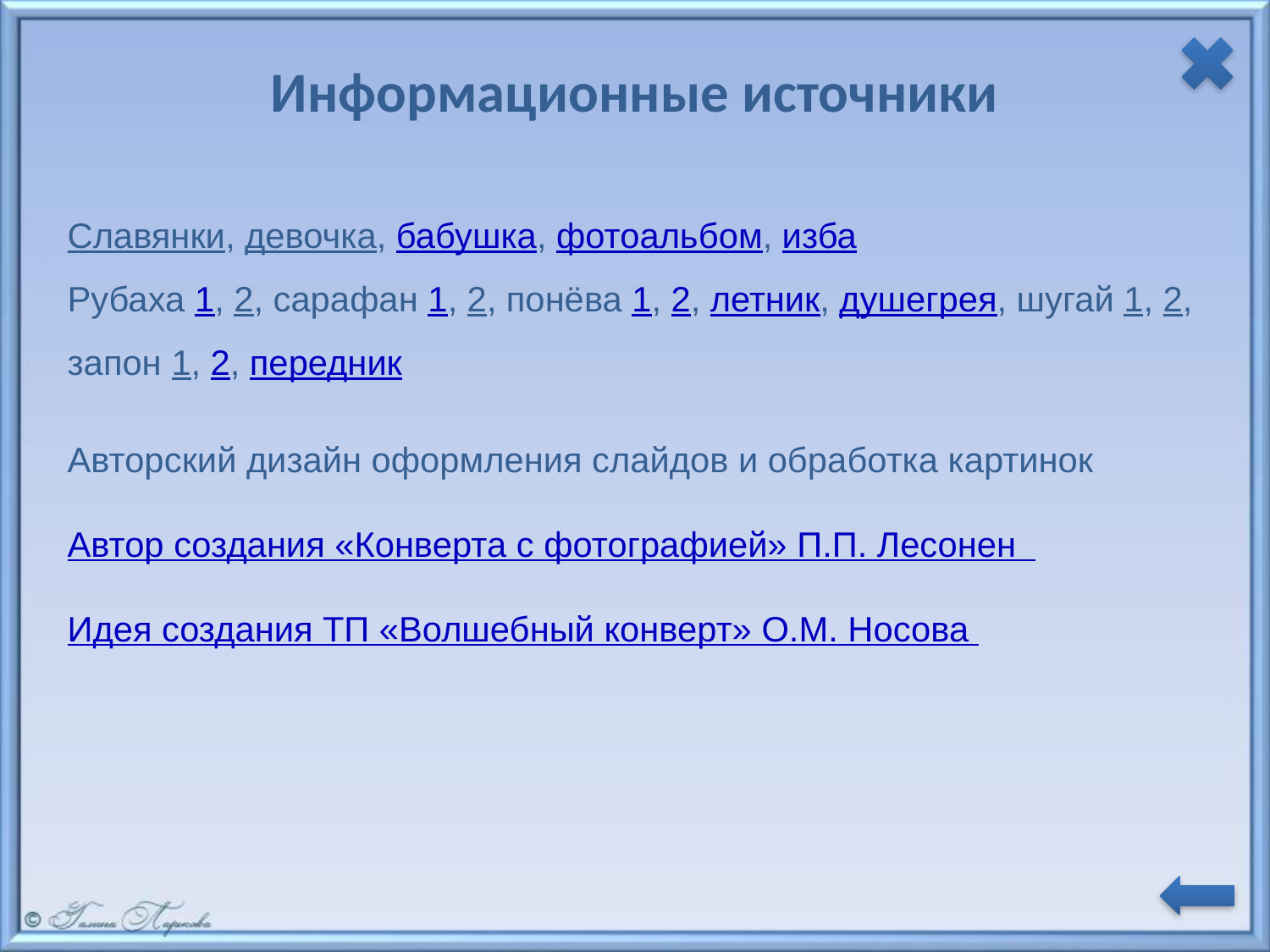

Информационные источники
Славянки, девочка, бабушка, фотоальбом, изба
Рубаха 1, 2, сарафан 1, 2, понёва 1, 2, летник, душегрея, шугай 1, 2, запон 1, 2, передник
Авторский дизайн оформления слайдов и обработка картинок

Автор создания «Конверта с фотографией» П.П. Лесонен

Идея создания ТП «Волшебный конверт» О.М. Носова